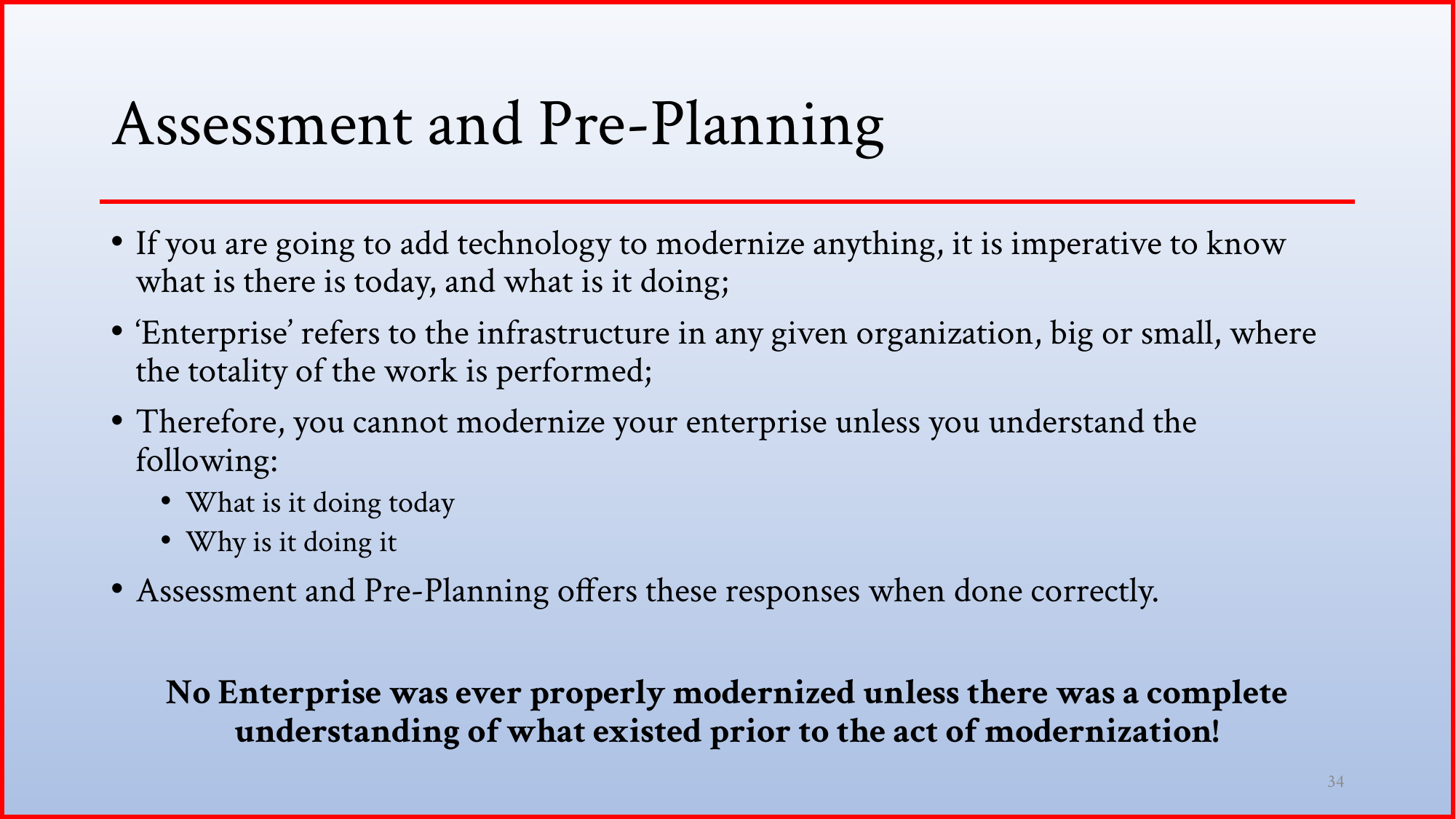

# Assessment and Pre-Planning
If you are going to add technology to modernize anything, it is imperative to know what is there is today, and what is it doing;
‘Enterprise’ refers to the infrastructure in any given organization, big or small, where the totality of the work is performed;
Therefore, you cannot modernize your enterprise unless you understand the following:
What is it doing today
Why is it doing it
Assessment and Pre-Planning offers these responses when done correctly.

No Enterprise was ever properly modernized unless there was a complete understanding of what existed prior to the act of modernization!
34